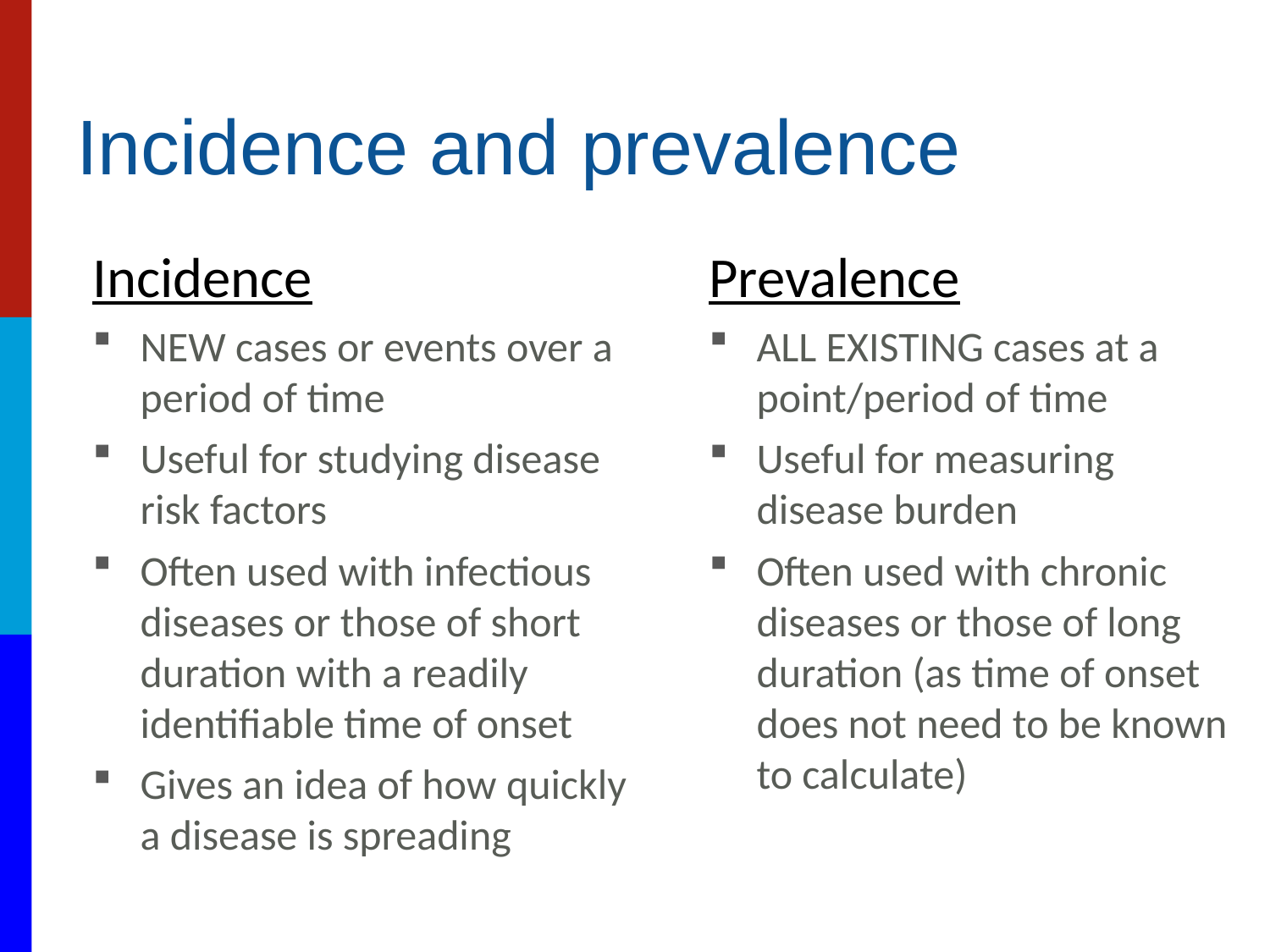

# Incidence and prevalence
Incidence
NEW cases or events over a period of time
Useful for studying disease risk factors
Often used with infectious diseases or those of short duration with a readily identifiable time of onset
Gives an idea of how quickly a disease is spreading
Prevalence
ALL EXISTING cases at a point/period of time
Useful for measuring disease burden
Often used with chronic diseases or those of long duration (as time of onset does not need to be known to calculate)